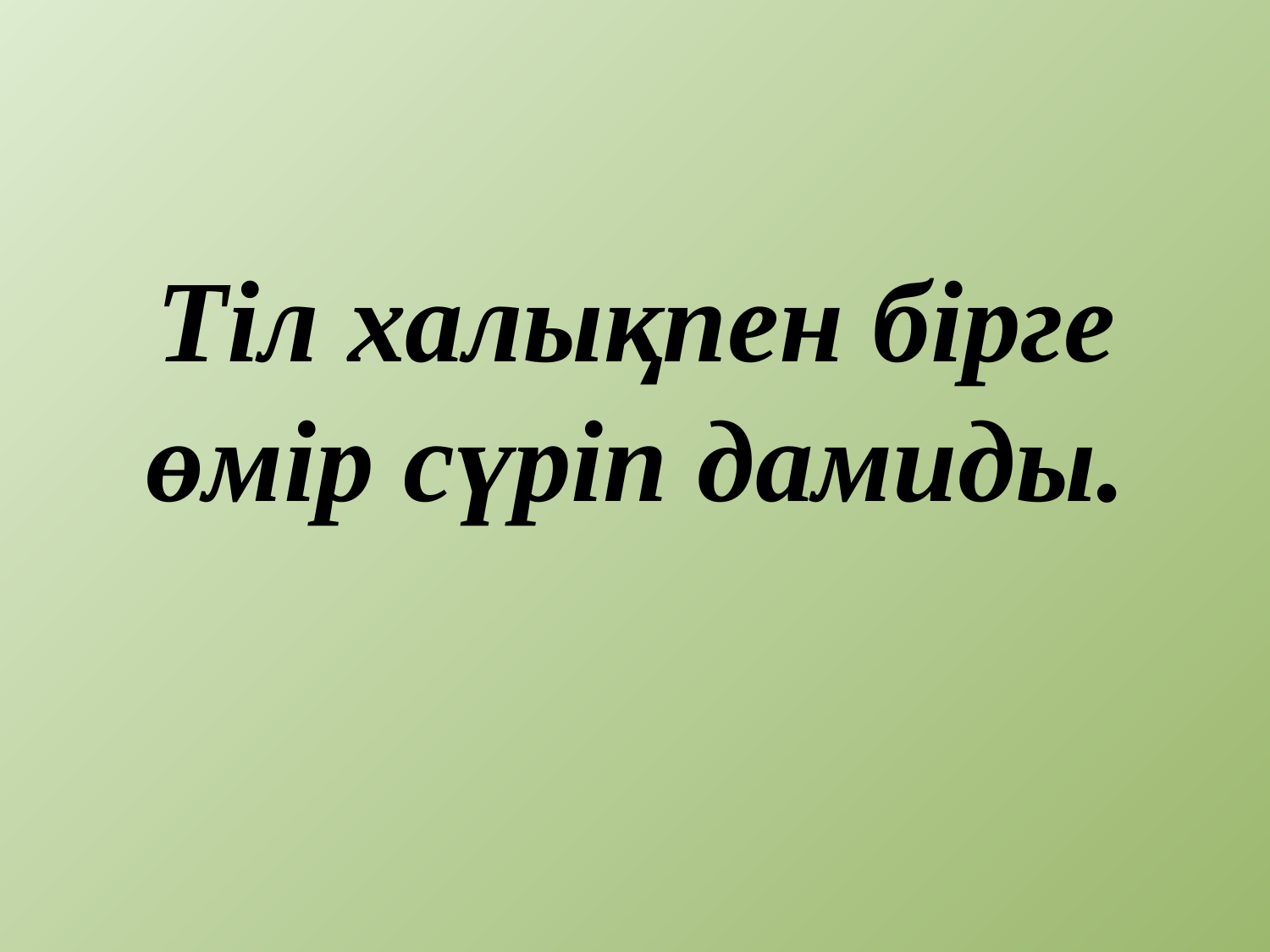

# Тіл халықпен бірге өмір сүріп дамиды.